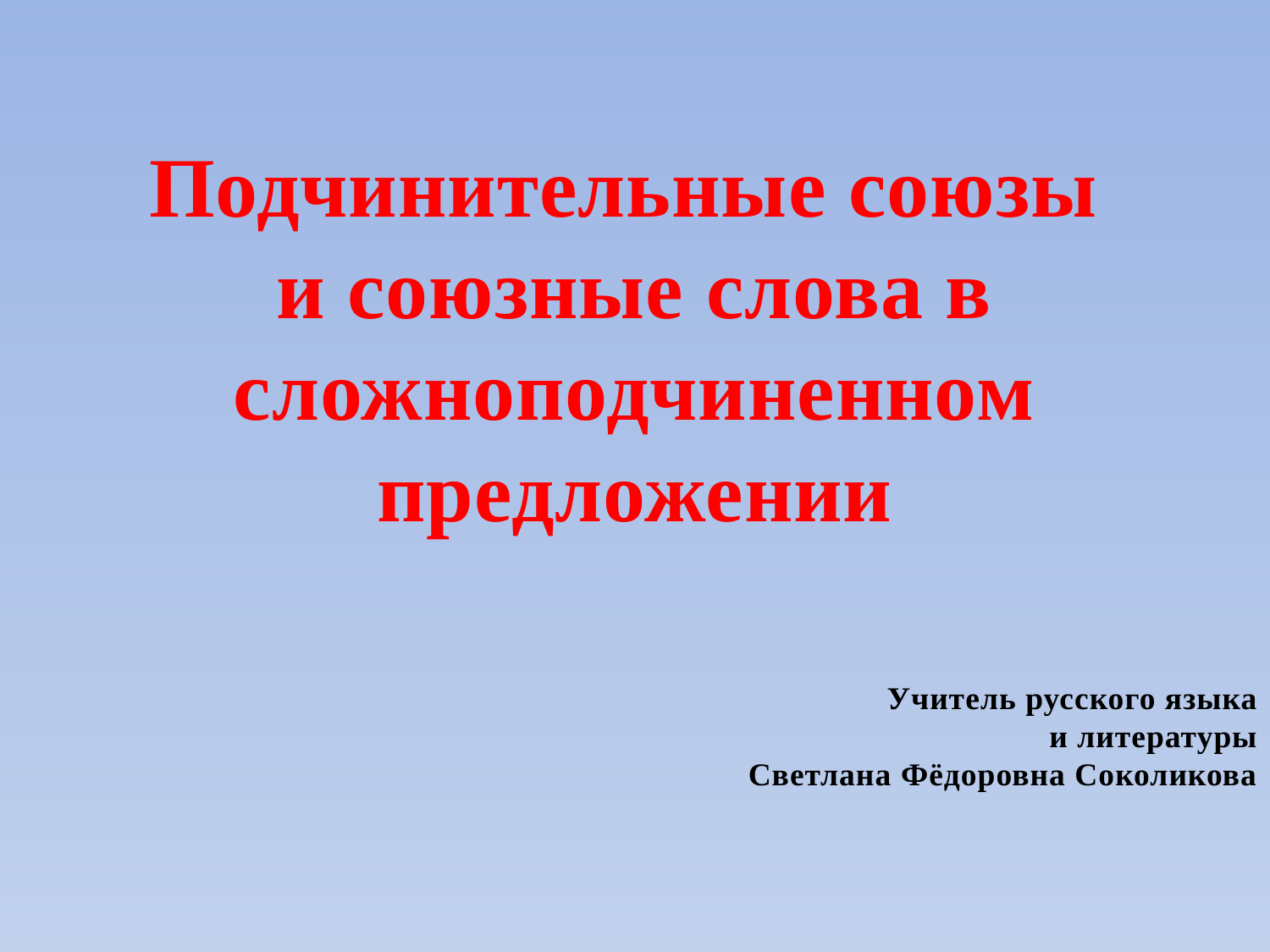

Подчинительные союзы
и союзные слова в сложноподчиненном предложении

Учитель русского языка
 и литературы
Светлана Фёдоровна Соколикова